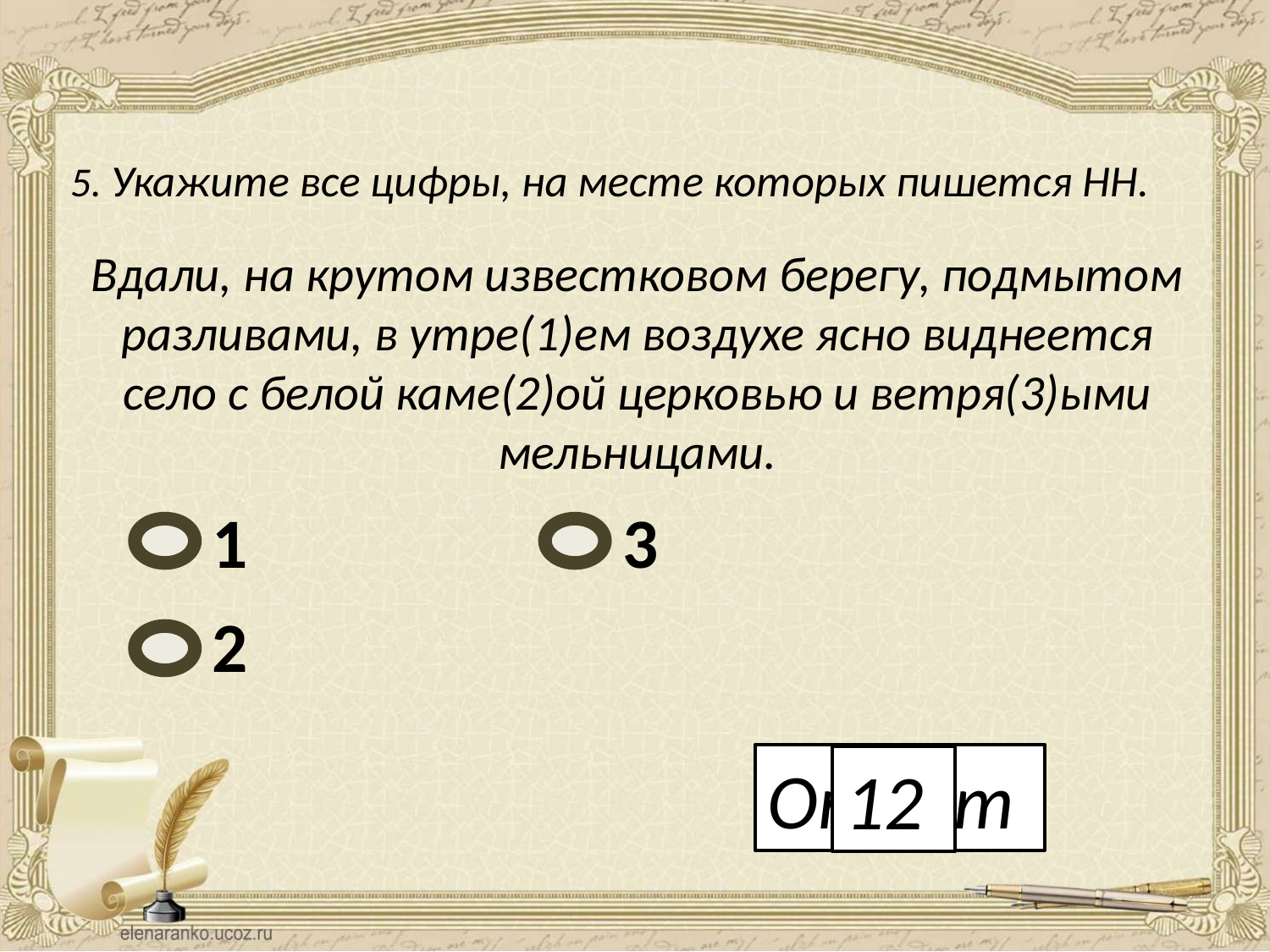

5. Укажите все цифры, на месте которых пишется НН.
Вдали, на крутом известковом берегу, подмытом разливами, в утре(1)ем воздухе ясно виднеется село с белой каме(2)ой церковью и ветря(3)ыми мельницами.
1
3

2

Ответ
12